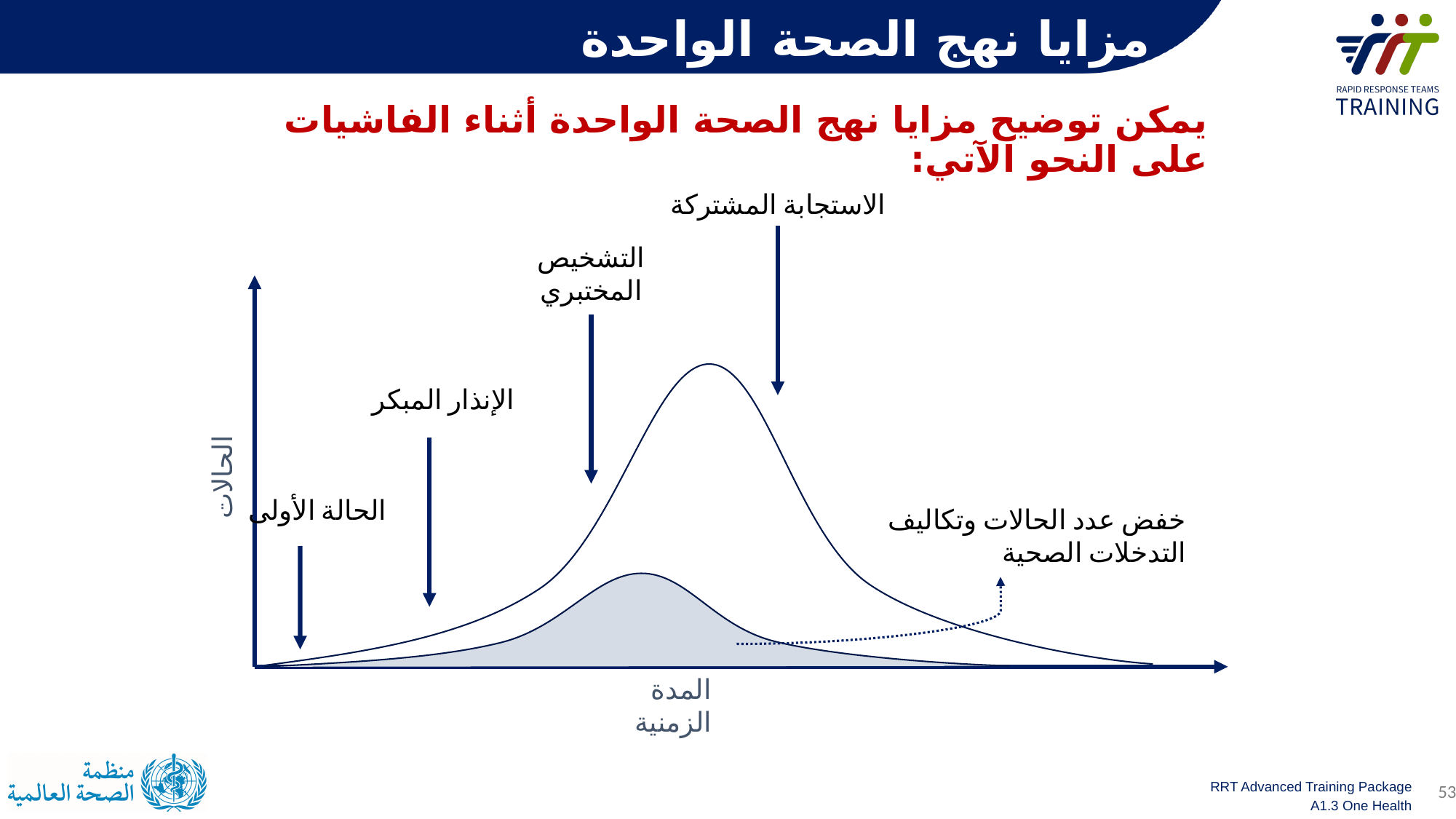

مزايا نهج الصحة الواحدة
يمكن توضيح مزايا نهج الصحة الواحدة أثناء الفاشيات على النحو الآتي:
الاستجابة المشتركة

التشخيص المختبري

الإنذار المبكر

الحالات
الحالة الأولى
خفض عدد الحالات وتكاليف التدخلات الصحية

المدة الزمنية